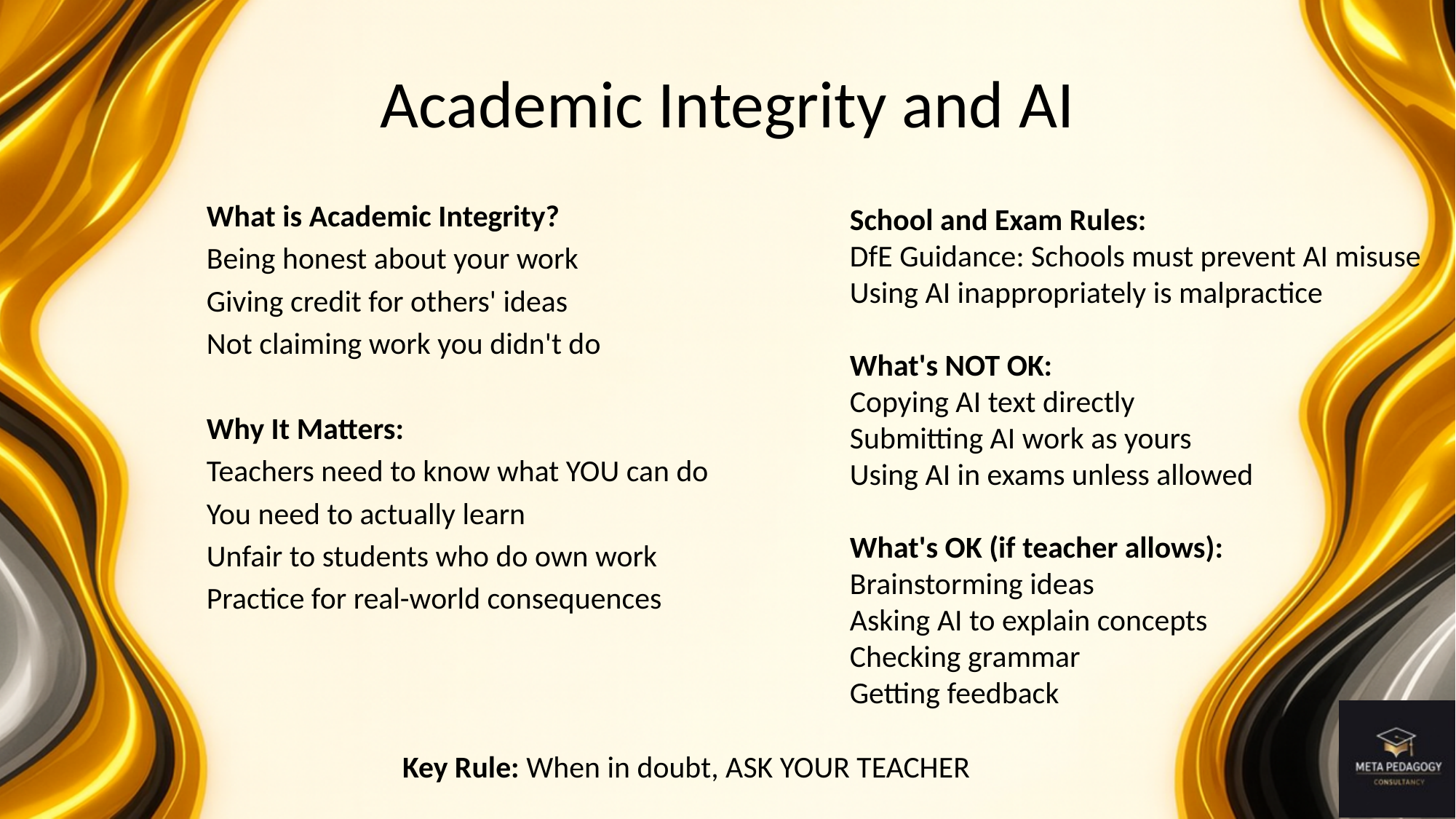

# Academic Integrity and AI

School and Exam Rules:
DfE Guidance: Schools must prevent AI misuse
Using AI inappropriately is malpractice

What's NOT OK:
Copying AI text directly
Submitting AI work as yours
Using AI in exams unless allowed

What's OK (if teacher allows):
Brainstorming ideas
Asking AI to explain concepts
Checking grammar
Getting feedback

What is Academic Integrity?
Being honest about your work
Giving credit for others' ideas
Not claiming work you didn't do

Why It Matters:
Teachers need to know what YOU can do
You need to actually learn
Unfair to students who do own work
Practice for real-world consequences
Key Rule: When in doubt, ASK YOUR TEACHER